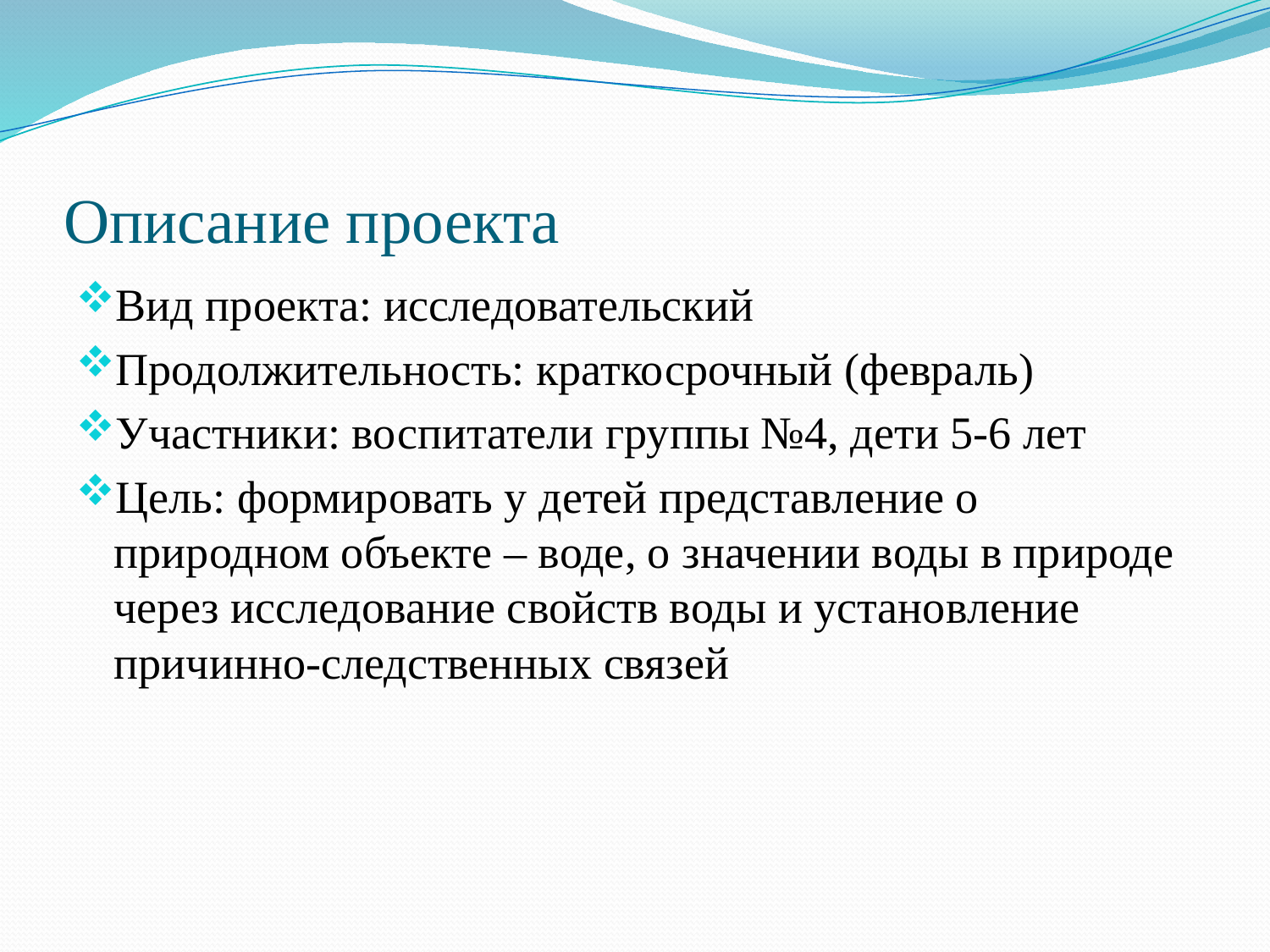

# Описание проекта
Вид проекта: исследовательский
Продолжительность: краткосрочный (февраль)
Участники: воспитатели группы №4, дети 5-6 лет
Цель: формировать у детей представление о природном объекте – воде, о значении воды в природе через исследование свойств воды и установление причинно-следственных связей